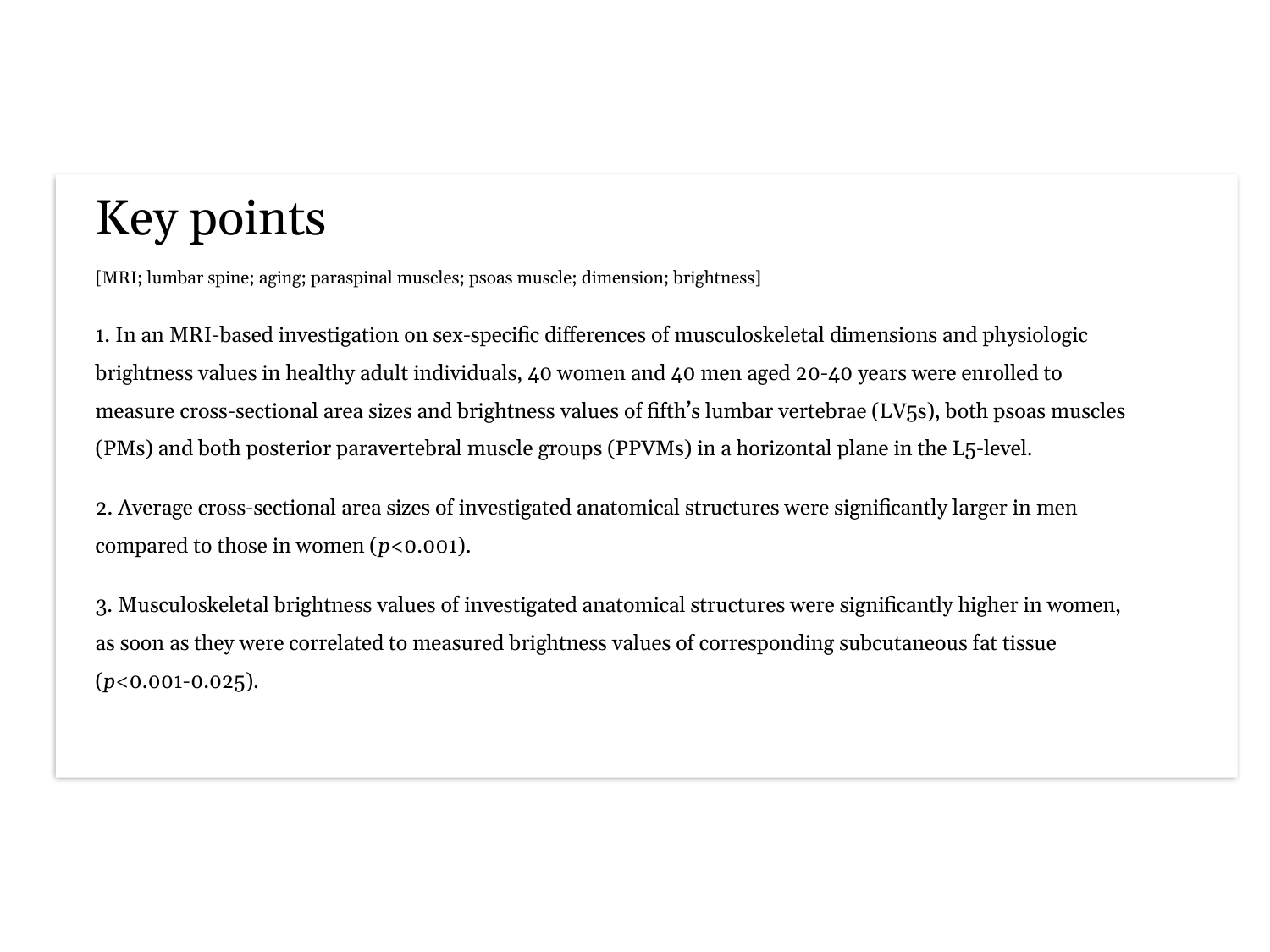

Key points
[MRI; lumbar spine; aging; paraspinal muscles; psoas muscle; dimension; brightness]
1. In an MRI-based investigation on sex-specific differences of musculoskeletal dimensions and physiologic brightness values in healthy adult individuals, 40 women and 40 men aged 20-40 years were enrolled to measure cross-sectional area sizes and brightness values of fifth’s lumbar vertebrae (LV5s), both psoas muscles (PMs) and both posterior paravertebral muscle groups (PPVMs) in a horizontal plane in the L5-level.
2. Average cross-sectional area sizes of investigated anatomical structures were significantly larger in men compared to those in women (p<0.001).
3. Musculoskeletal brightness values of investigated anatomical structures were significantly higher in women, as soon as they were correlated to measured brightness values of corresponding subcutaneous fat tissue (p<0.001-0.025).